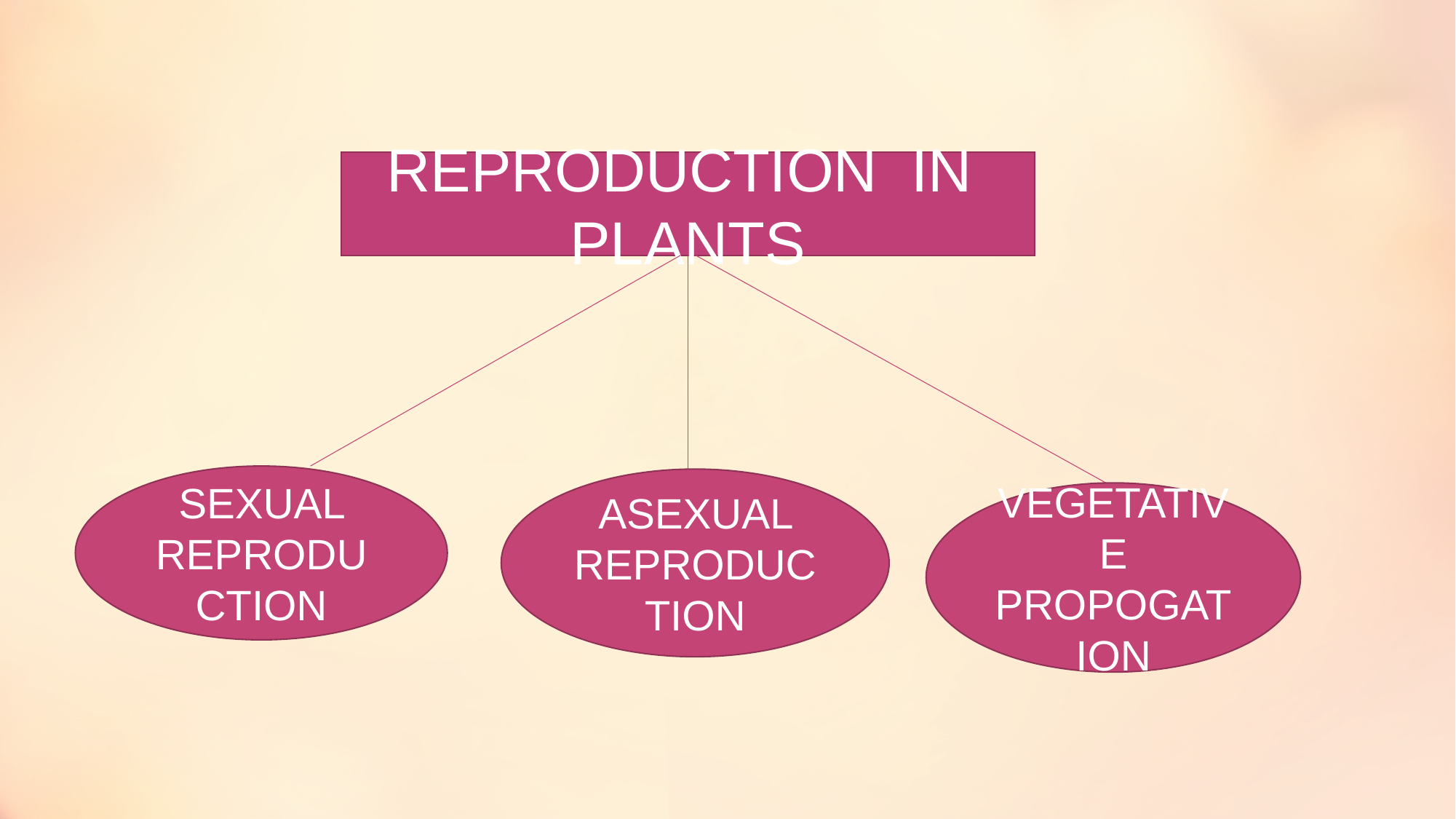

REPRODUCTION  IN  PLANTS
SEXUAL REPRODUCTION
ASEXUAL REPRODUCTION
VEGETATIVE
PROPOGATION